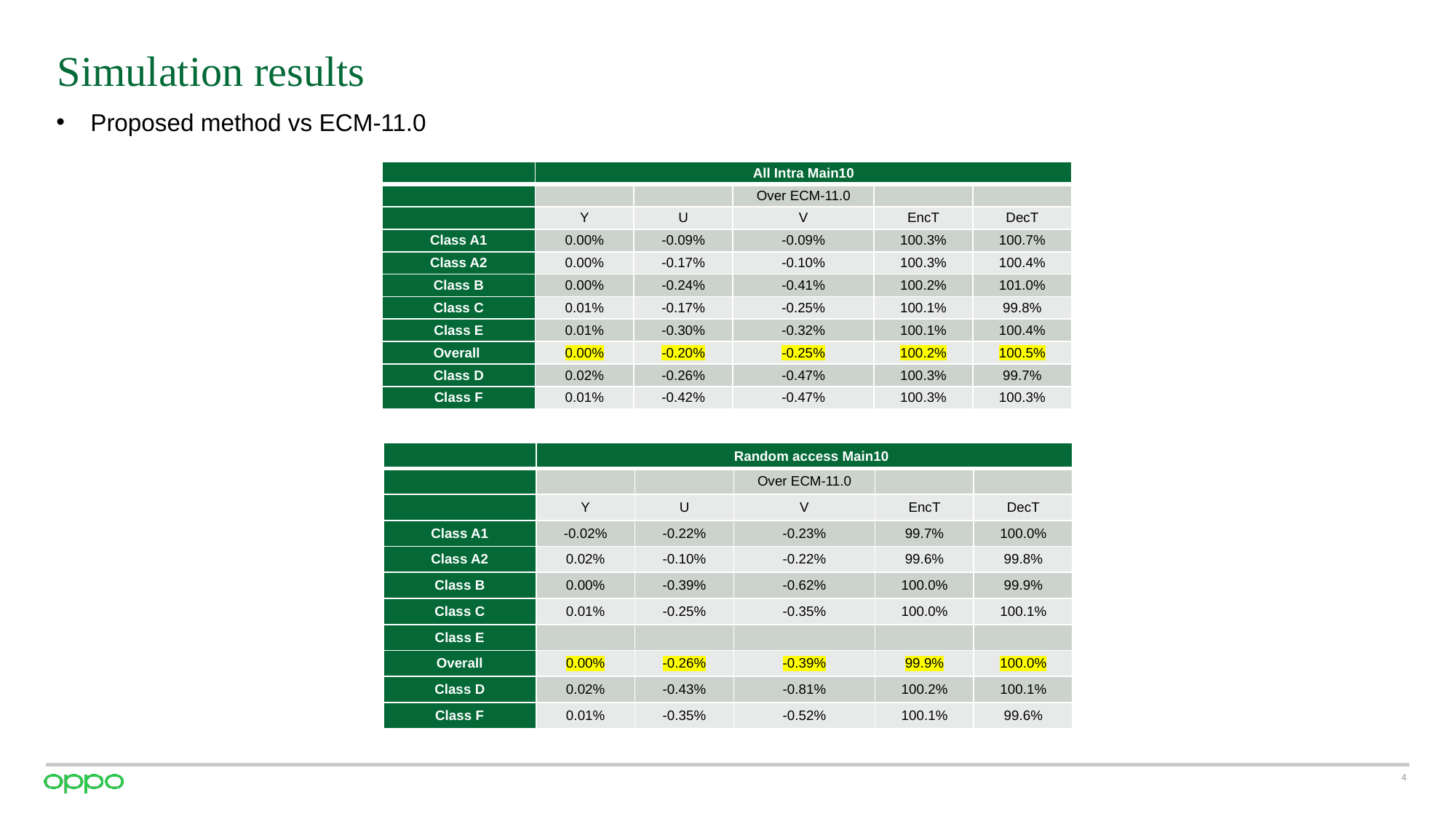

# Simulation results
Proposed method vs ECM-11.0
|  | All Intra Main10 |  |  |  |  |
| --- | --- | --- | --- | --- | --- |
|  |  |  | Over ECM-11.0 |  |  |
|  | Y | U | V | EncT | DecT |
| Class A1 | 0.00% | -0.09% | -0.09% | 100.3% | 100.7% |
| Class A2 | 0.00% | -0.17% | -0.10% | 100.3% | 100.4% |
| Class B | 0.00% | -0.24% | -0.41% | 100.2% | 101.0% |
| Class C | 0.01% | -0.17% | -0.25% | 100.1% | 99.8% |
| Class E | 0.01% | -0.30% | -0.32% | 100.1% | 100.4% |
| Overall | 0.00% | -0.20% | -0.25% | 100.2% | 100.5% |
| Class D | 0.02% | -0.26% | -0.47% | 100.3% | 99.7% |
| Class F | 0.01% | -0.42% | -0.47% | 100.3% | 100.3% |
|  | Random access Main10 |  |  |  |  |
| --- | --- | --- | --- | --- | --- |
|  |  |  | Over ECM-11.0 |  |  |
|  | Y | U | V | EncT | DecT |
| Class A1 | -0.02% | -0.22% | -0.23% | 99.7% | 100.0% |
| Class A2 | 0.02% | -0.10% | -0.22% | 99.6% | 99.8% |
| Class B | 0.00% | -0.39% | -0.62% | 100.0% | 99.9% |
| Class C | 0.01% | -0.25% | -0.35% | 100.0% | 100.1% |
| Class E |  |  |  |  |  |
| Overall | 0.00% | -0.26% | -0.39% | 99.9% | 100.0% |
| Class D | 0.02% | -0.43% | -0.81% | 100.2% | 100.1% |
| Class F | 0.01% | -0.35% | -0.52% | 100.1% | 99.6% |